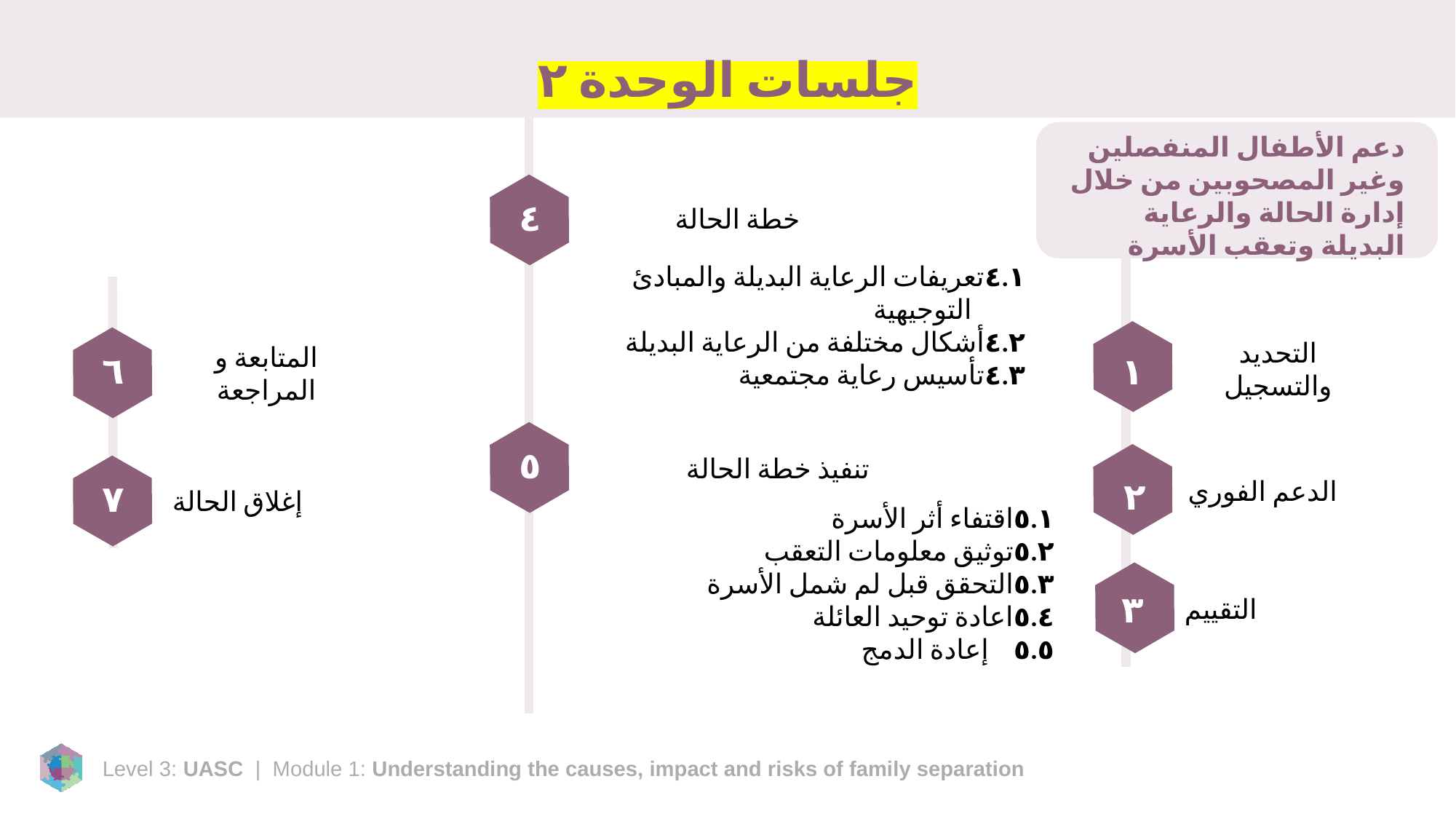

# جلسات الوحدة ٢

دعم الأطفال المنفصلين وغير المصحوبين من خلال إدارة الحالة والرعاية البديلة وتعقب الأسرة

٤
خطة الحالة
٤.١	تعريفات الرعاية البديلة والمبادئ التوجيهية
٤.٢	أشكال مختلفة من الرعاية البديلة
٤.٣	تأسيس رعاية مجتمعية

٦
١
التحديد والتسجيل
المتابعة و المراجعة

٥
تنفيذ خطة الحالة

٢
الدعم الفوري
٧
إغلاق الحالة
٥.١	اقتفاء أثر الأسرة
٥.٢	توثيق معلومات التعقب
٥.٣	التحقق قبل لم شمل الأسرة
٥.٤	اعادة توحيد العائلة
٥.٥    إعادة الدمج

٣
التقييم